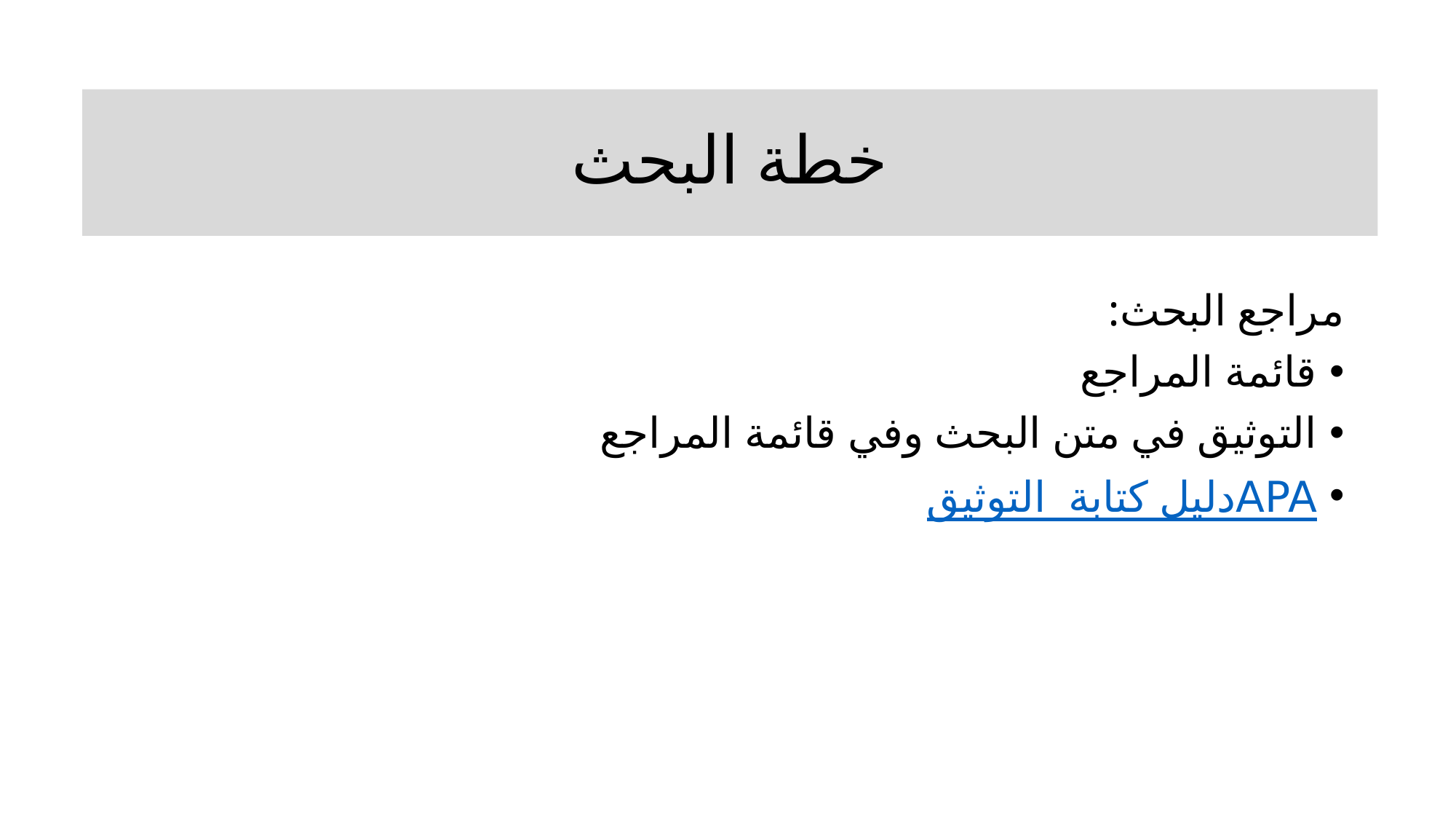

# خطة البحث

مراجع البحث:
قائمة المراجع
التوثيق في متن البحث وفي قائمة المراجع
دليل كتابة التوثيق APA